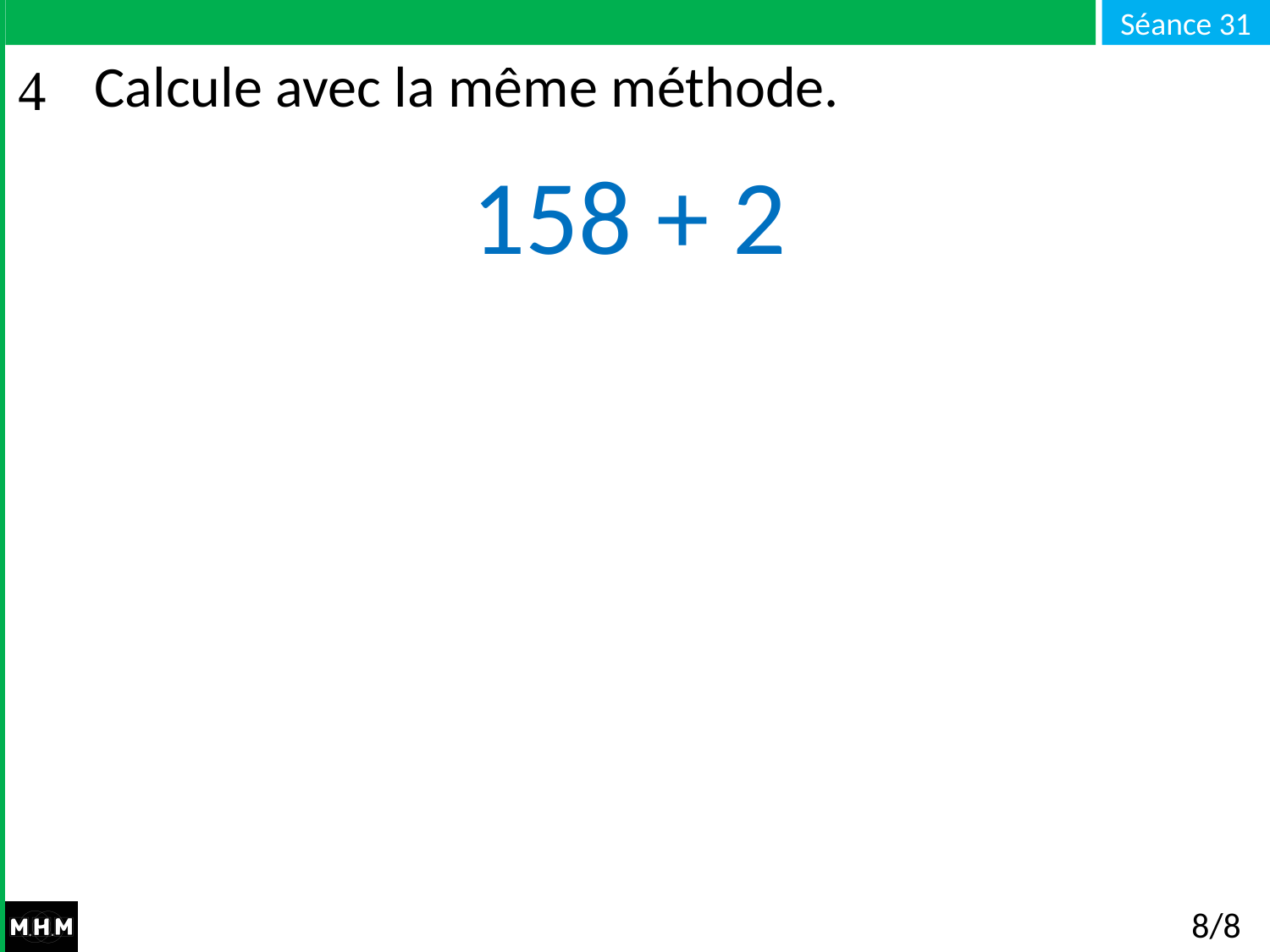

# Calcule avec la même méthode.
158 + 2
8/8